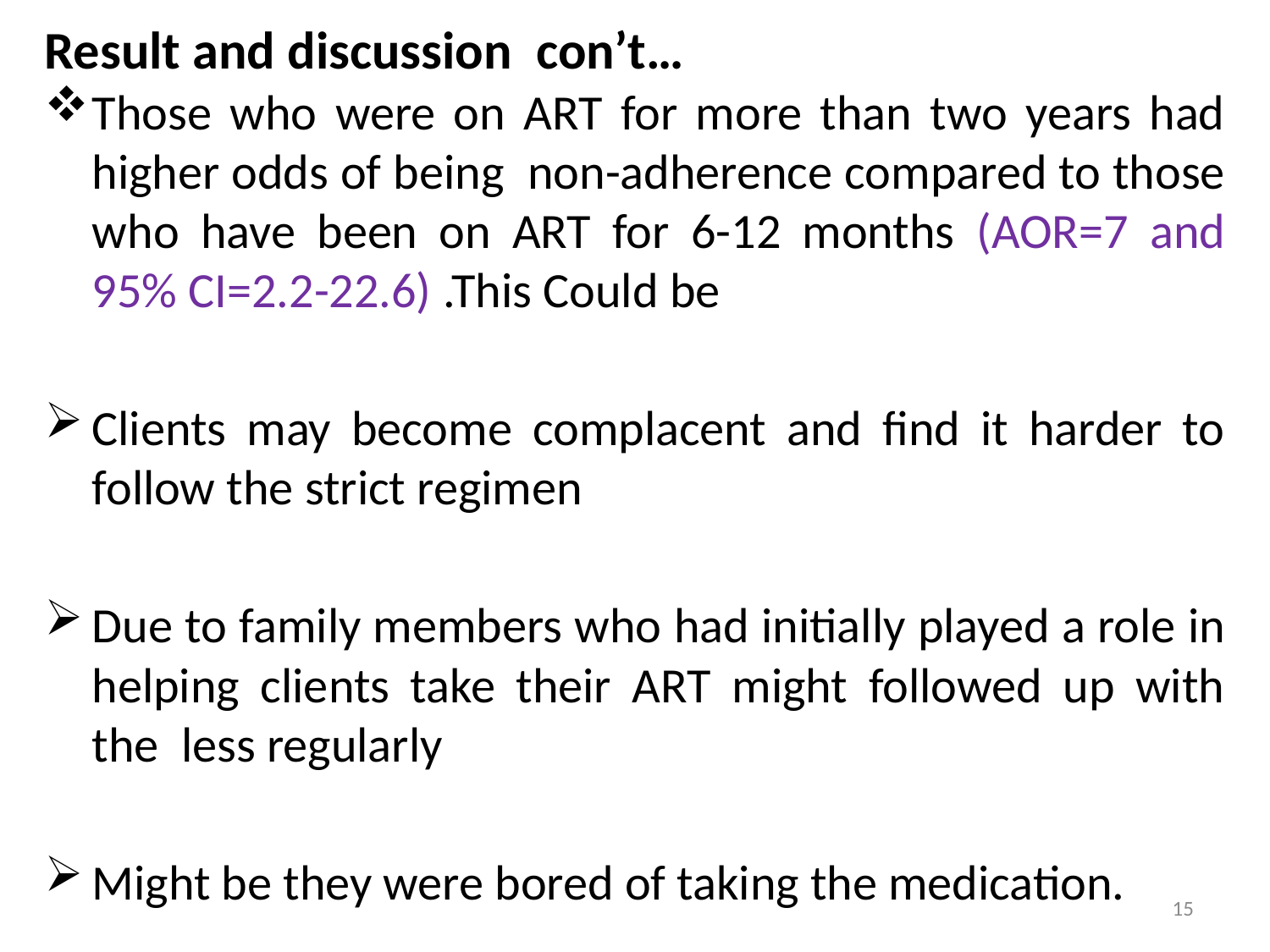

# Result and discussion  con’t…
Those who were on ART for more than two years had higher odds of being  non-adherence compared to those who have been on ART for 6-12 months (AOR=7 and 95% CI=2.2-22.6) .This Could be

Clients may become complacent and find it harder to follow the strict regimen

Due to family members who had initially played a role in helping clients take their ART might followed up with the  less regularly

Might be they were bored of taking the medication.
15